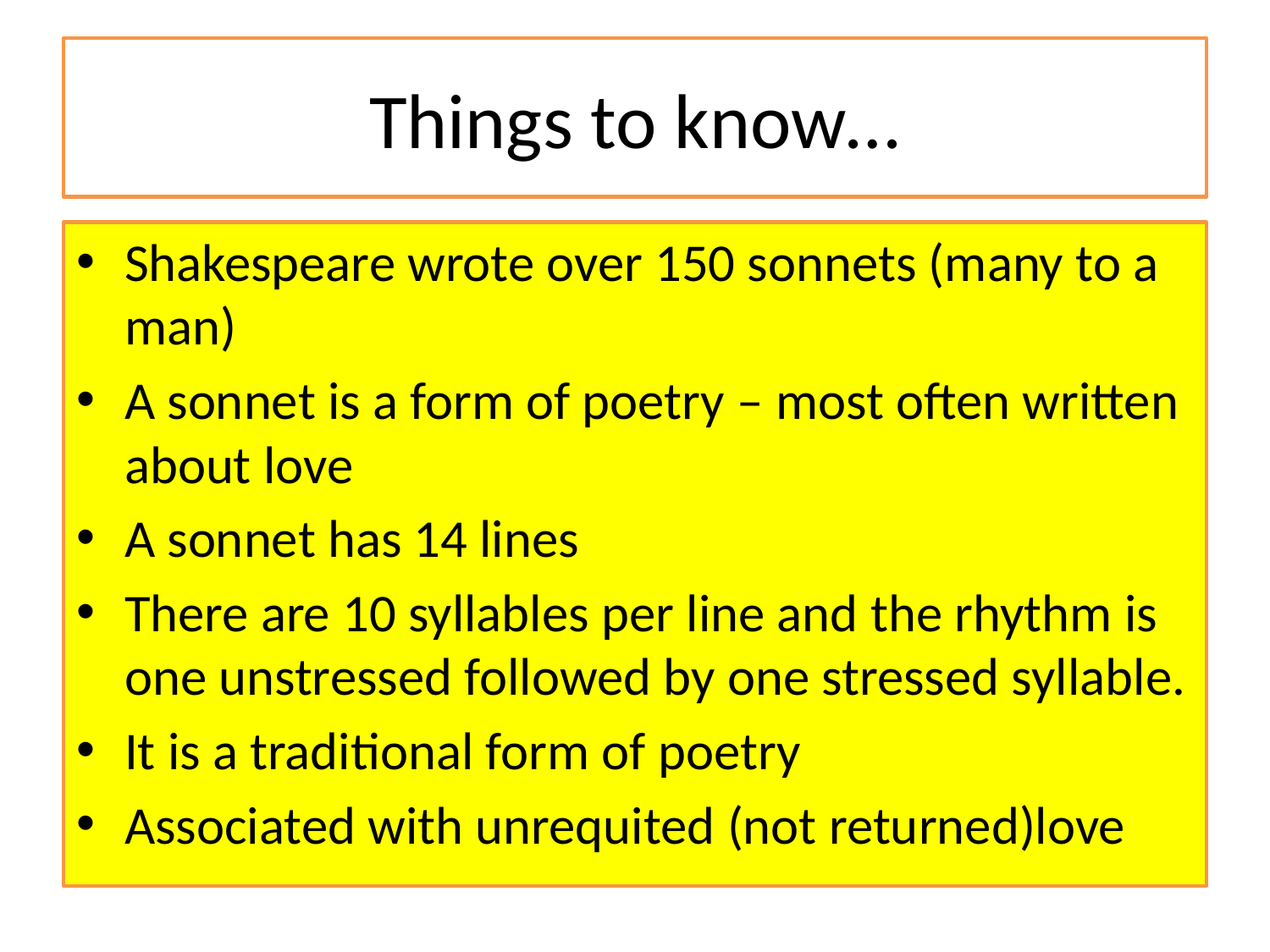

# Things to know…
Shakespeare wrote over 150 sonnets (many to a man)
A sonnet is a form of poetry – most often written about love
A sonnet has 14 lines
There are 10 syllables per line and the rhythm is one unstressed followed by one stressed syllable.
It is a traditional form of poetry
Associated with unrequited (not returned)love